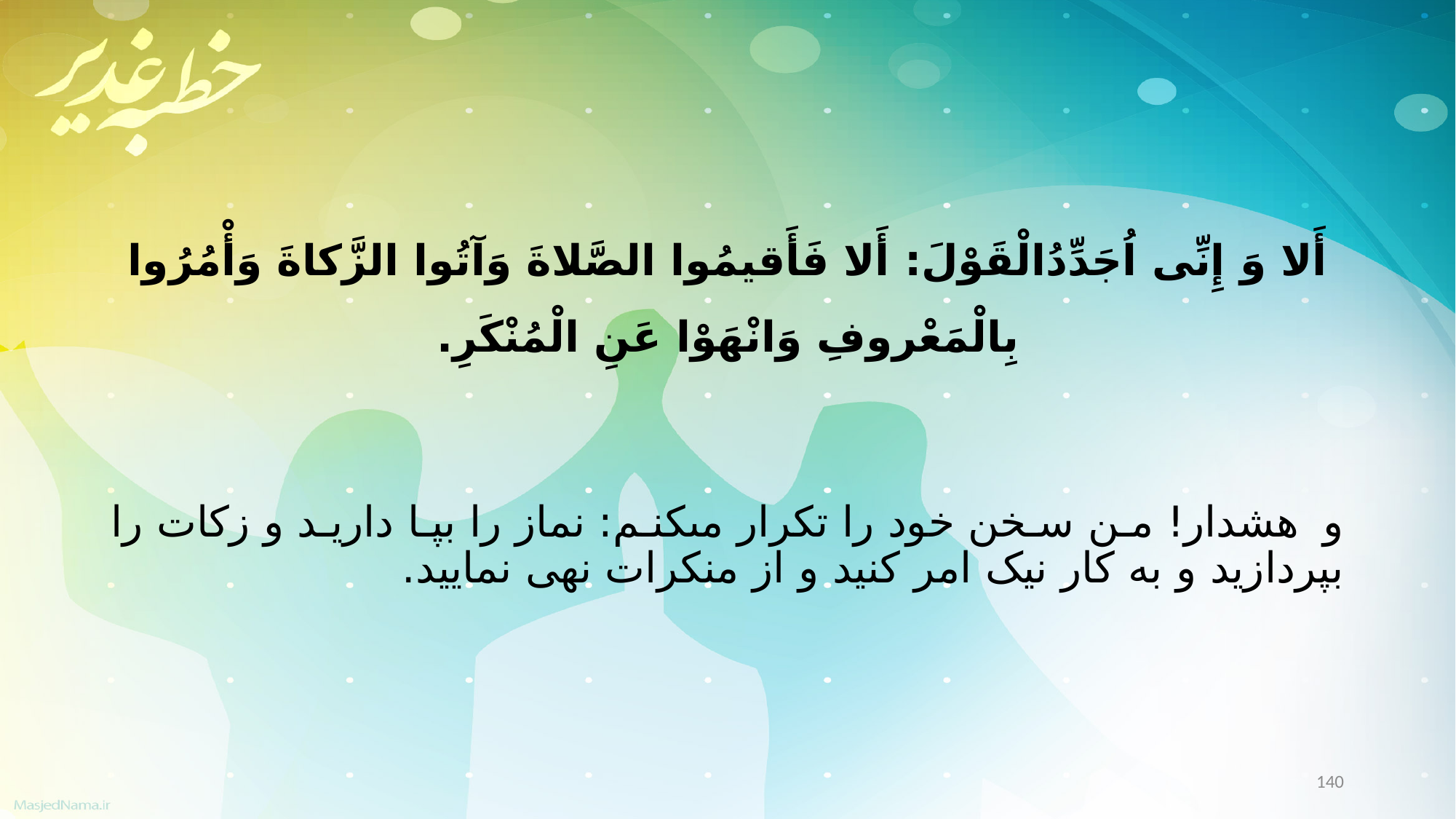

أَلا وَ إِنِّی اُجَدِّدُالْقَوْلَ: أَلا فَأَقیمُوا الصَّلاةَ وَآتُوا الزَّکاةَ وَأْمُرُوا بِالْمَعْروفِ وَانْهَوْا عَنِ الْمُنْکَرِ.
و هشدار! من سخن خود را تکرار مى‏کنم: نماز را بپا دارید و زکات را بپردازید و به کار نیک امر کنید و از منکرات نهى نمایید.
140